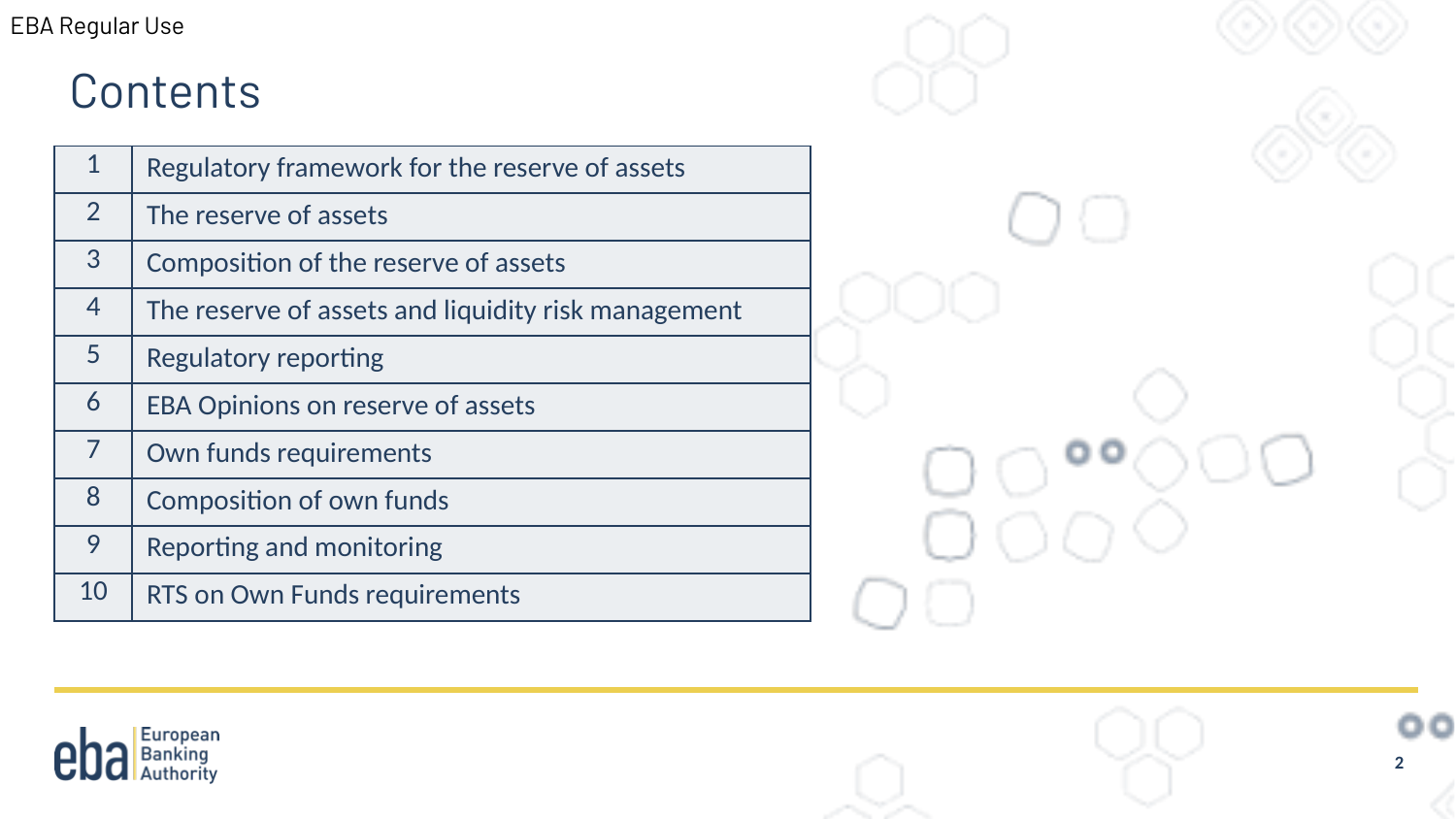

# Contents
| 1 | Regulatory framework for the reserve of assets |
| --- | --- |
| 2 | The reserve of assets |
| 3 | Composition of the reserve of assets |
| 4 | The reserve of assets and liquidity risk management |
| 5 | Regulatory reporting |
| 6 | EBA Opinions on reserve of assets |
| 7 | Own funds requirements |
| 8 | Composition of own funds |
| 9 | Reporting and monitoring |
| 10 | RTS on Own Funds requirements |
2